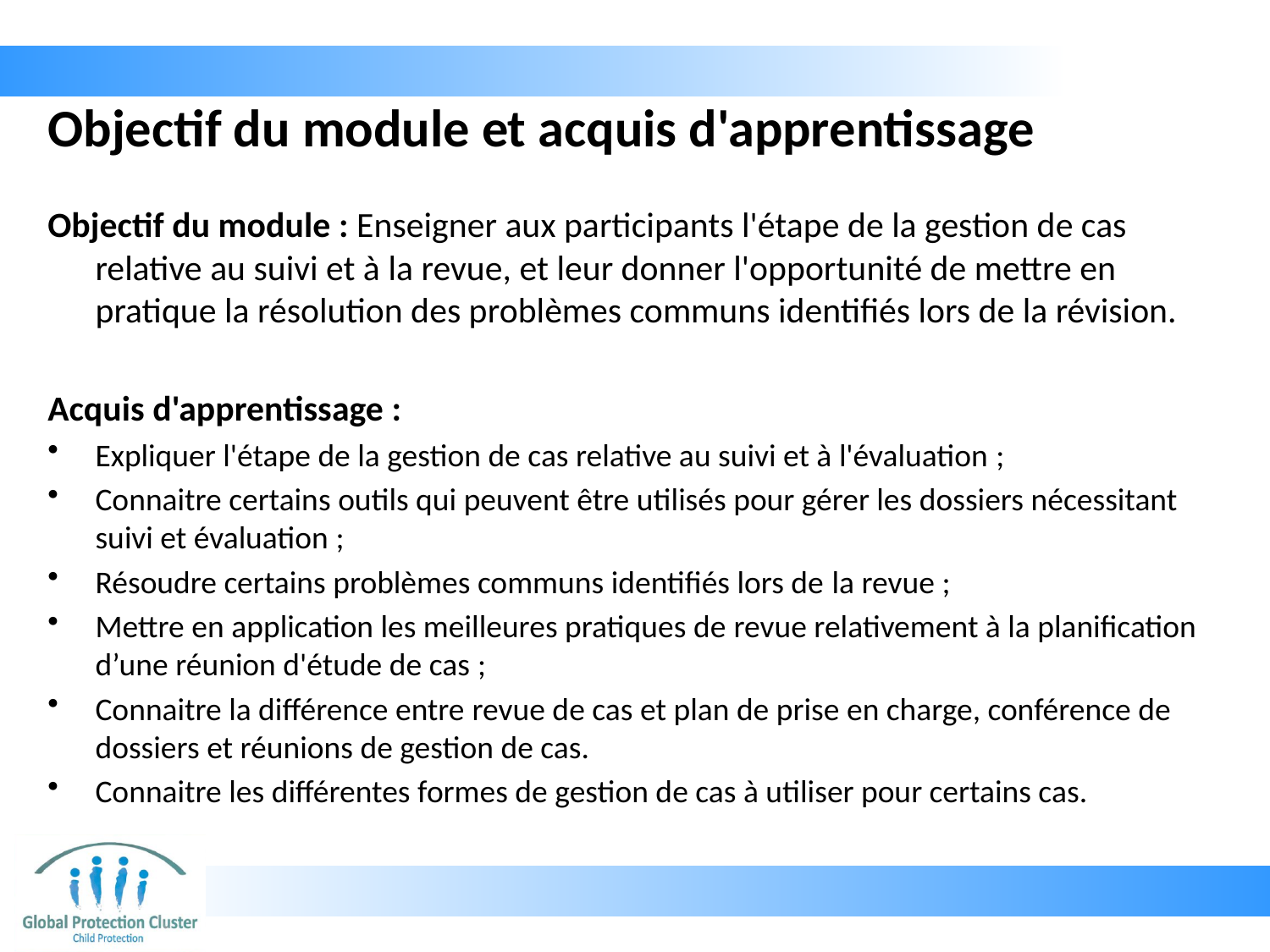

# Objectif du module et acquis d'apprentissage
Objectif du module : Enseigner aux participants l'étape de la gestion de cas relative au suivi et à la revue, et leur donner l'opportunité de mettre en pratique la résolution des problèmes communs identifiés lors de la révision.

Acquis d'apprentissage :
Expliquer l'étape de la gestion de cas relative au suivi et à l'évaluation ;
Connaitre certains outils qui peuvent être utilisés pour gérer les dossiers nécessitant suivi et évaluation ;
Résoudre certains problèmes communs identifiés lors de la revue ;
Mettre en application les meilleures pratiques de revue relativement à la planification d’une réunion d'étude de cas ;
Connaitre la différence entre revue de cas et plan de prise en charge, conférence de dossiers et réunions de gestion de cas.
Connaitre les différentes formes de gestion de cas à utiliser pour certains cas.